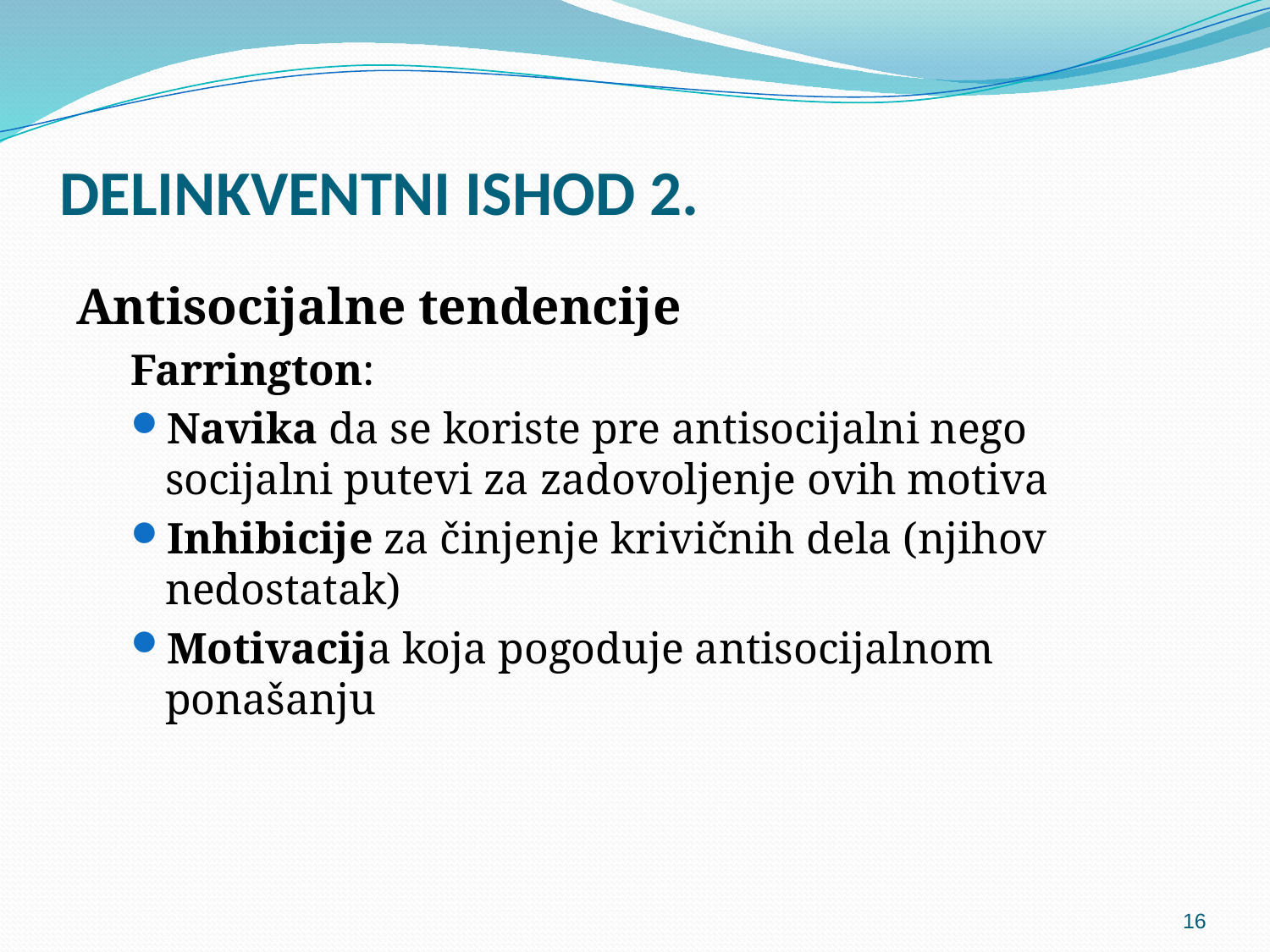

# DELINKVENTNI ISHOD 2.
Antisocijalne tendencije
Farrington:
Navika da se koriste pre antisocijalni nego socijalni putevi za zadovoljenje ovih motiva
Inhibicije za činjenje krivičnih dela (njihov nedostatak)
Motivacija koja pogoduje antisocijalnom ponašanju
16